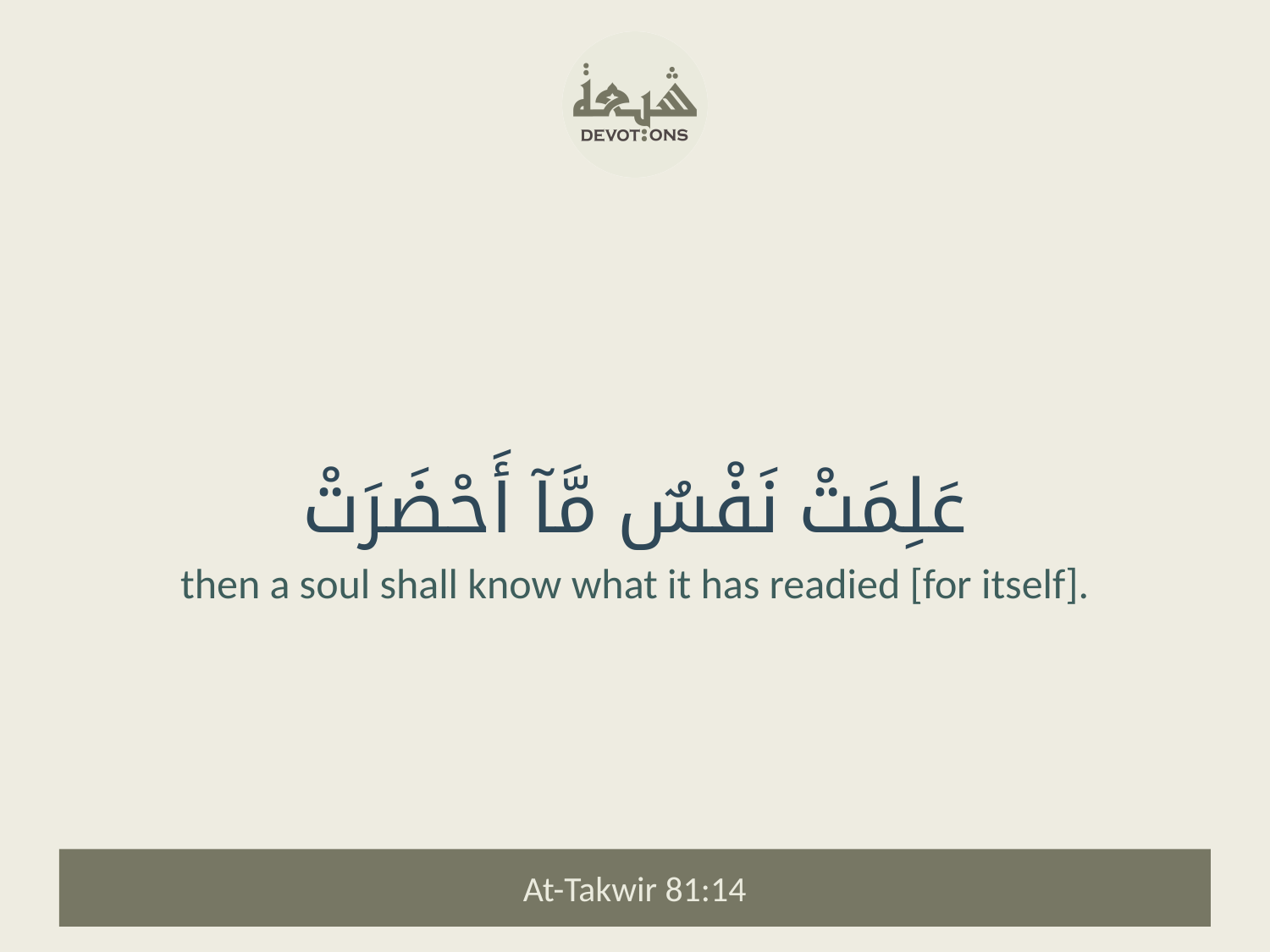

عَلِمَتْ نَفْسٌ مَّآ أَحْضَرَتْ
then a soul shall know what it has readied [for itself].
At-Takwir 81:14